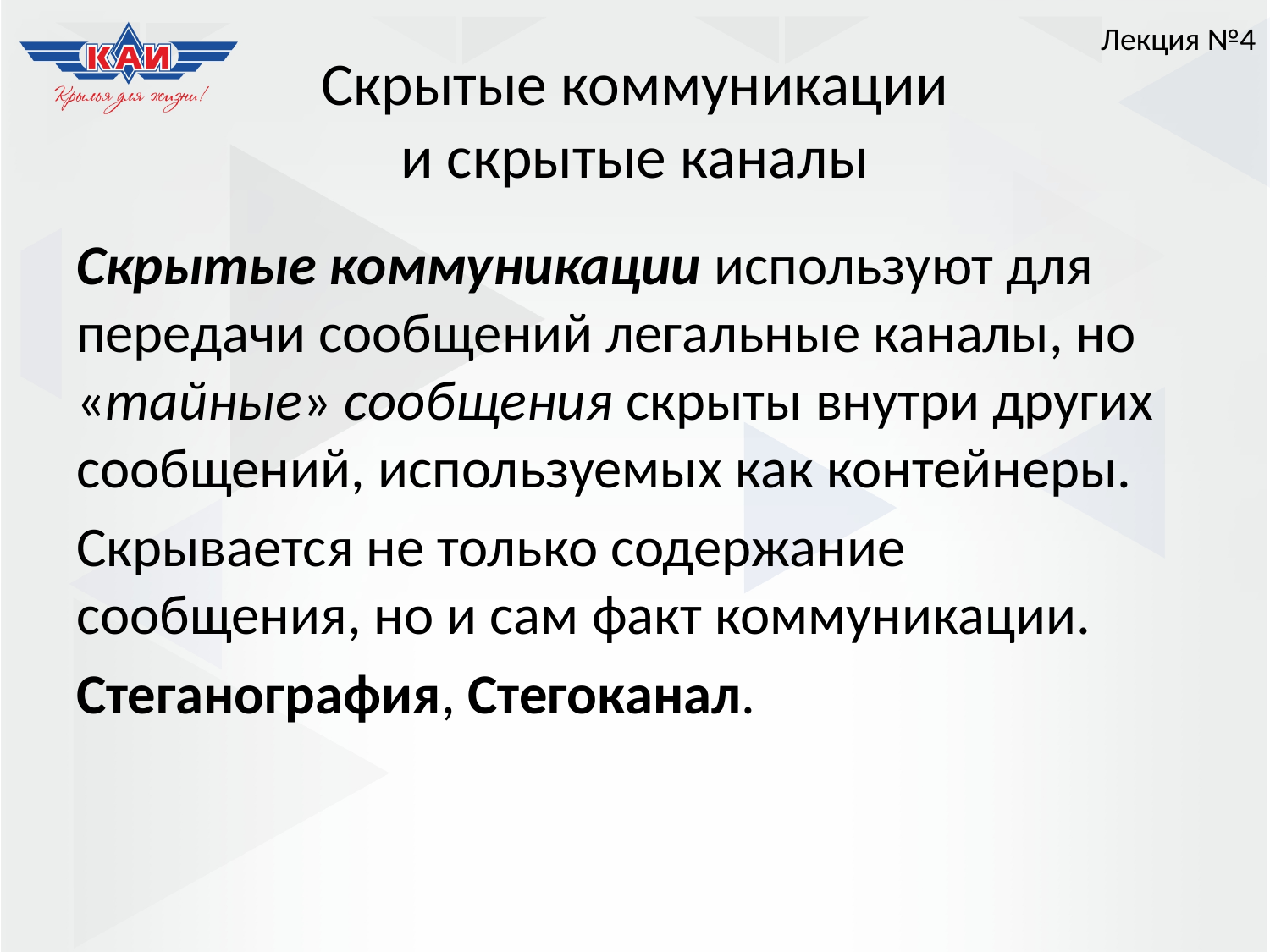

Лекция №4
# Скрытые коммуникации и скрытые каналы
Скрытые коммуникации используют для передачи сообщений легальные каналы, но «тайные» сообщения скрыты внутри других сообщений, используемых как контейнеры.
Скрывается не только содержание сообщения, но и сам факт коммуникации.
Стеганография, Стегоканал.